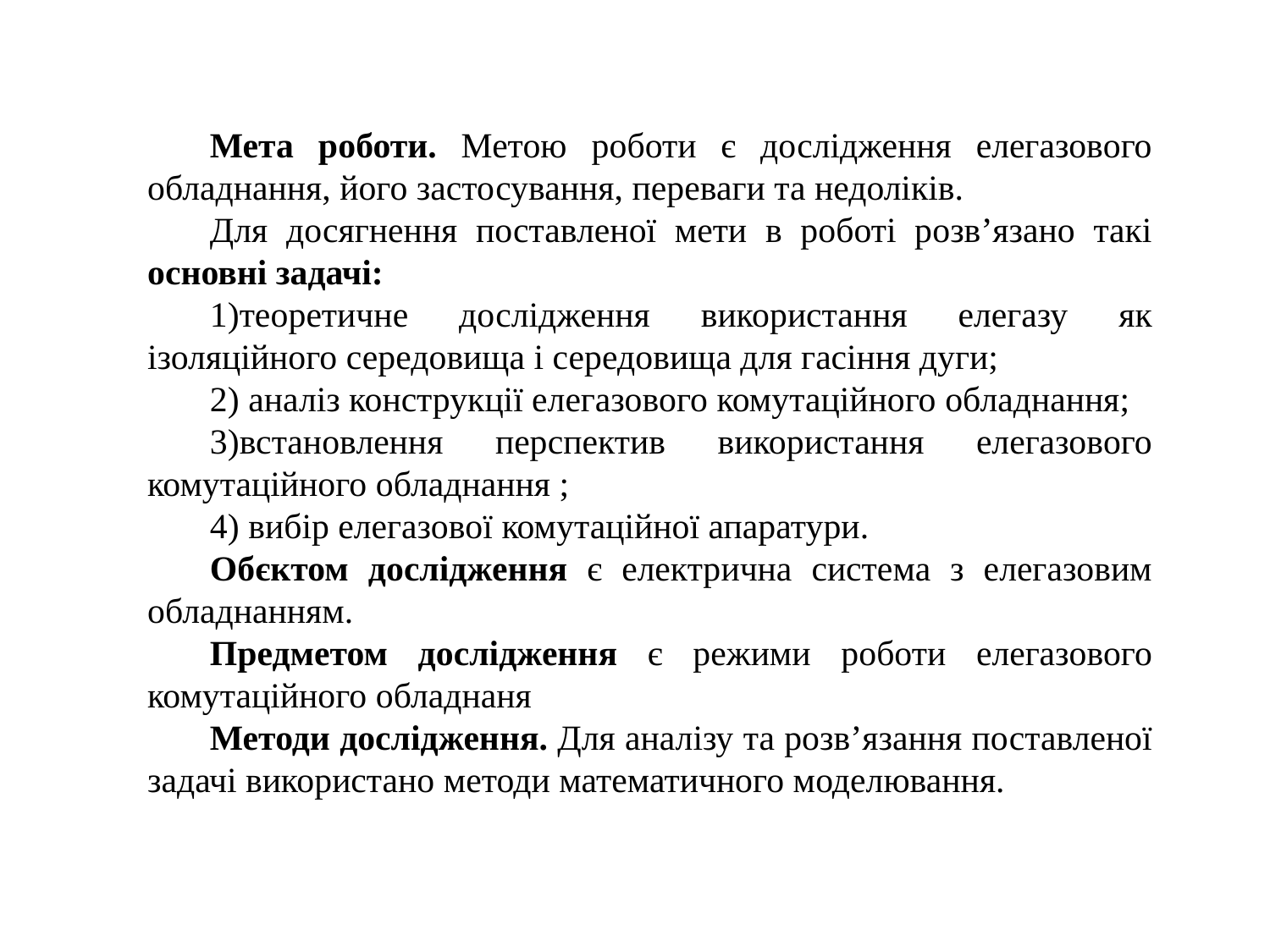

Мета роботи. Метою роботи є дослідження елегазового обладнання, його застосування, переваги та недоліків.
Для досягнення поставленої мети в роботі розв’язано такі основні задачі:
1)теоретичне дослідження використання елегазу як ізоляційного середовища і середовища для гасіння дуги;
2) аналіз конструкції елегазового комутаційного обладнання;
3)встановлення перспектив використання елегазового комутаційного обладнання ;
4) вибір елегазової комутаційної апаратури.
Обєктом дослідження є електрична система з елегазовим обладнанням.
Предметом дослідження є режими роботи елегазового комутаційного обладнаня
Методи дослідження. Для аналізу та розв’язання поставленої задачі використано методи математичного моделювання.